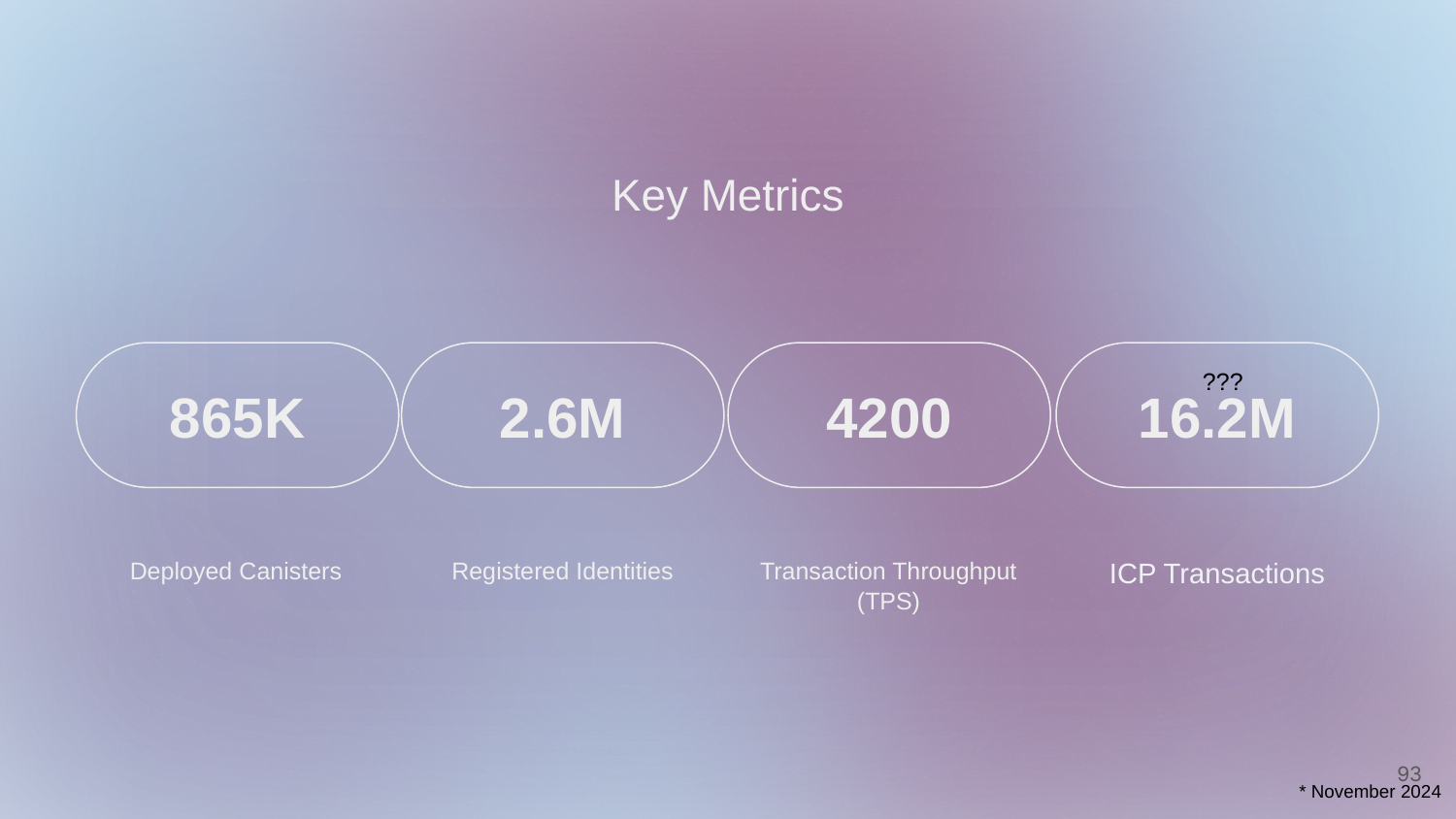

Key Metrics
865K
2.6M
4200
16.2M
???
Deployed Canisters
Registered Identities
Transaction Throughput (TPS)
ICP Transactions
93
* November 2024